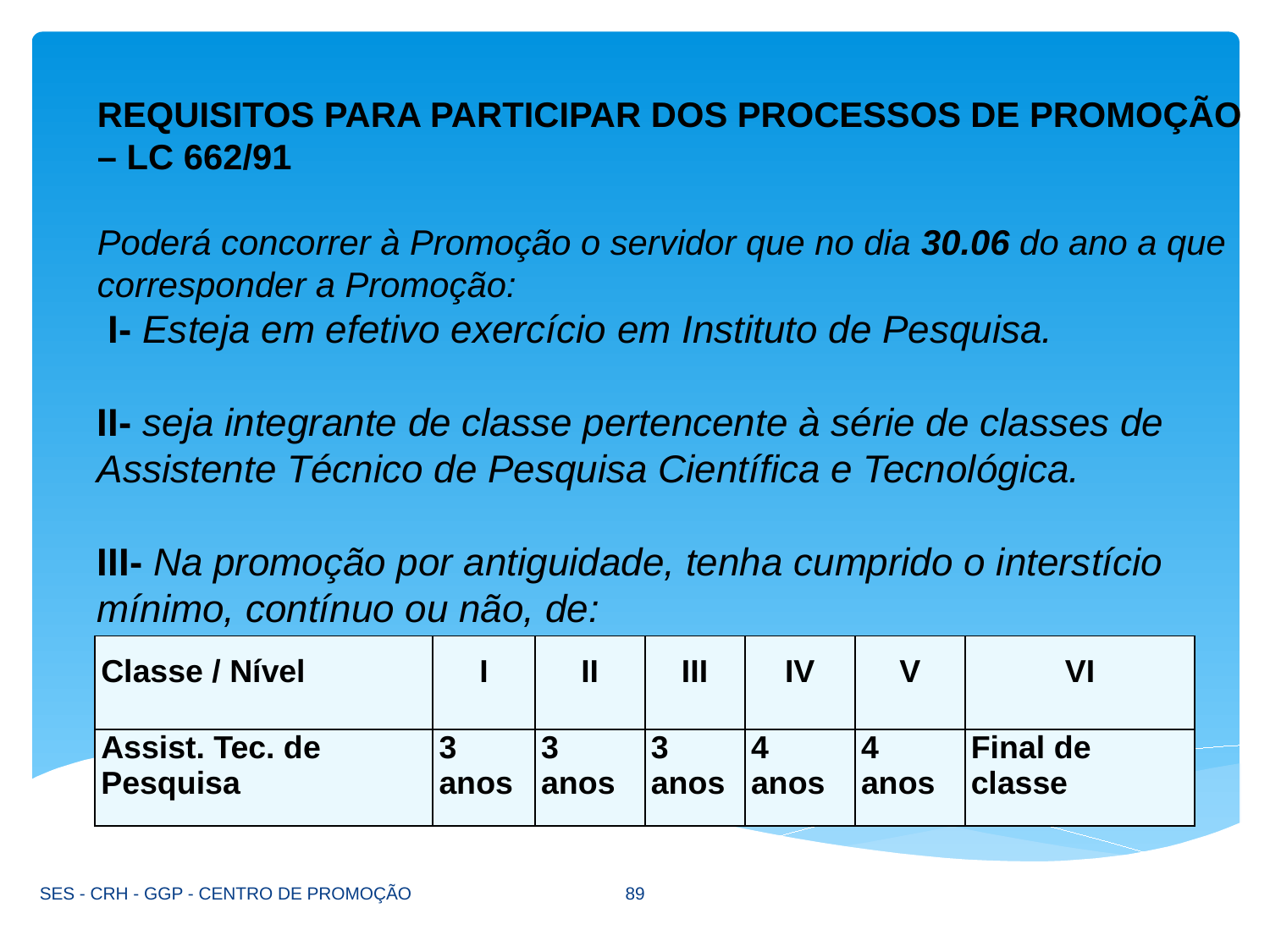

REQUISITOS PARA PARTICIPAR DOS PROCESSOS DE PROMOÇÃO  – LC 662/91

Poderá concorrer à Promoção o servidor que no dia 30.06 do ano a que corresponder a Promoção:
 I- Esteja em efetivo exercício em Instituto de Pesquisa.

II- seja integrante de classe pertencente à série de classes de Assistente Técnico de Pesquisa Científica e Tecnológica.

III- Na promoção por antiguidade, tenha cumprido o interstício mínimo, contínuo ou não, de:

| Classe / Nível | I | II | III | IV | V | VI |
| --- | --- | --- | --- | --- | --- | --- |
| Assist. Tec. de Pesquisa | 3 anos | 3 anos | 3 anos | 4 anos | 4 anos | Final de classe |
89
SES - CRH - GGP - CENTRO DE PROMOÇÃO